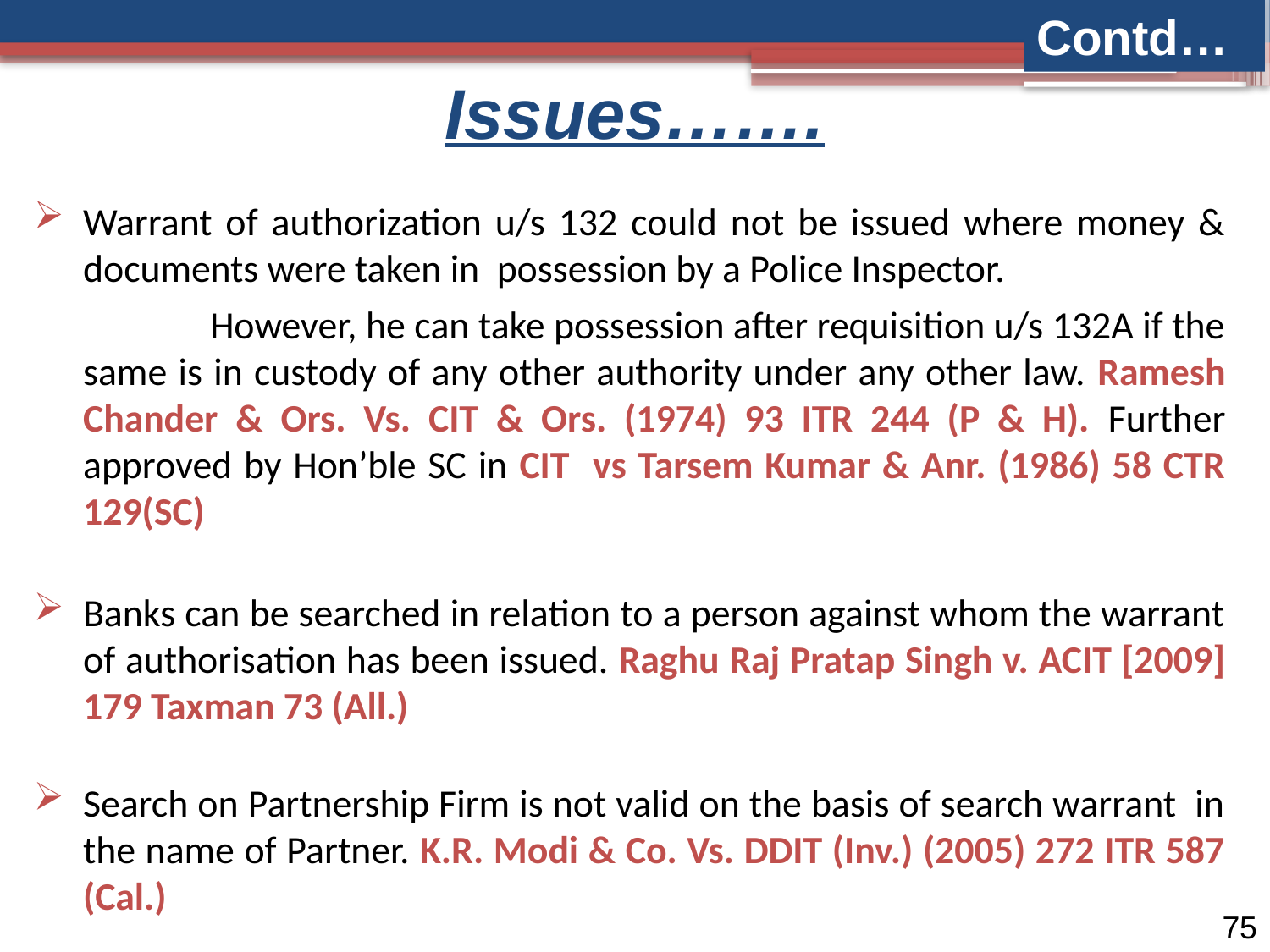

Contd…
# Issues…….
Warrant of authorization u/s 132 could not be issued where money & documents were taken in  possession by a Police Inspector.
		However, he can take possession after requisition u/s 132A if the same is in custody of any other authority under any other law. Ramesh Chander & Ors. Vs. CIT & Ors. (1974) 93 ITR 244 (P & H). Further approved by Hon’ble SC in CIT  vs Tarsem Kumar & Anr. (1986) 58 CTR 129(SC)

Banks can be searched in relation to a person against whom the warrant of authorisation has been issued. Raghu Raj Pratap Singh v. ACIT [2009] 179 Taxman 73 (All.)

Search on Partnership Firm is not valid on the basis of search warrant  in the name of Partner. K.R. Modi & Co. Vs. DDIT (Inv.) (2005) 272 ITR 587 (Cal.)
75